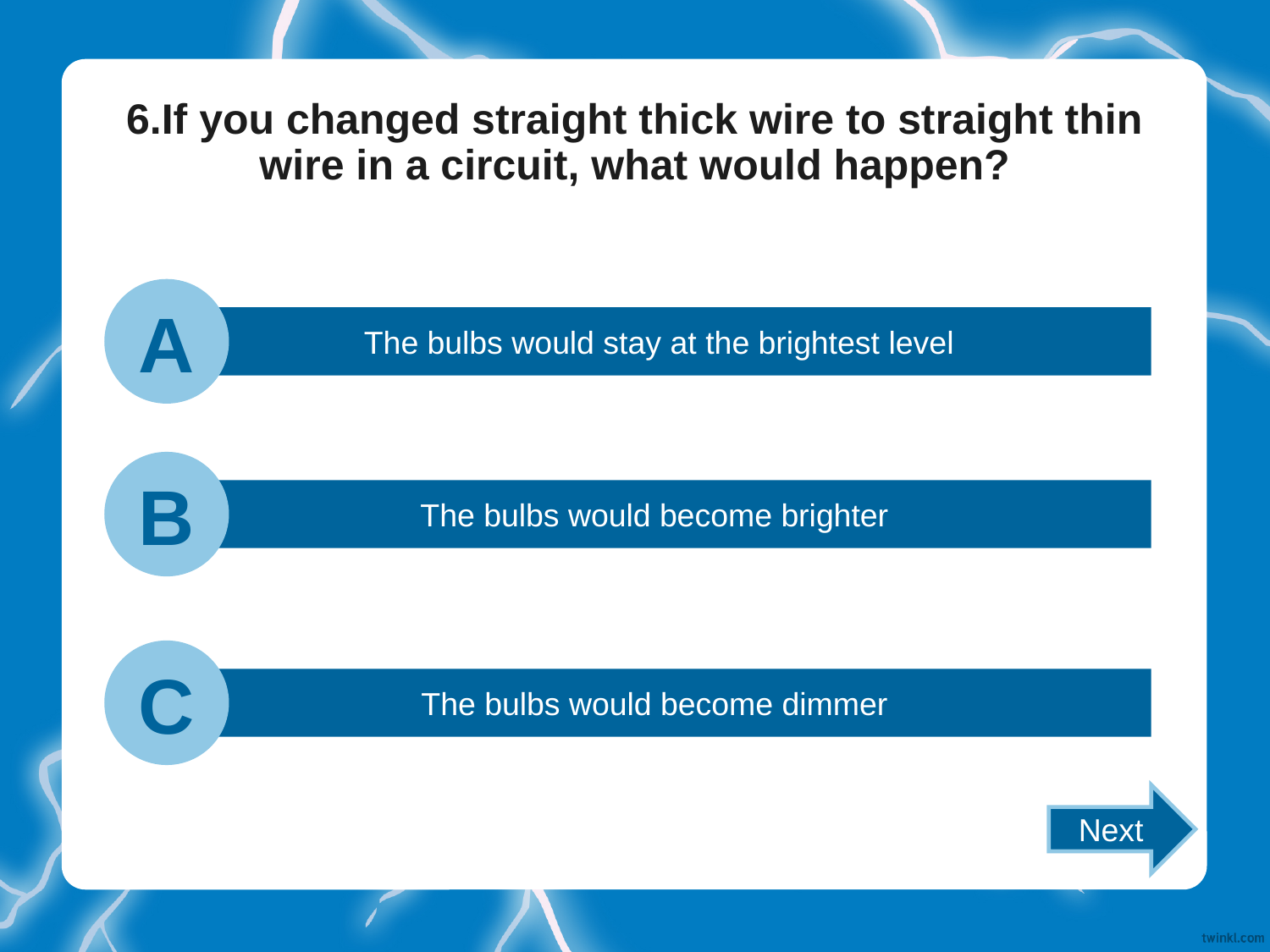

# 6.If you changed straight thick wire to straight thin wire in a circuit, what would happen?
A
The bulbs would stay at the brightest level
B
The bulbs would become brighter
C
The bulbs would become dimmer
Next